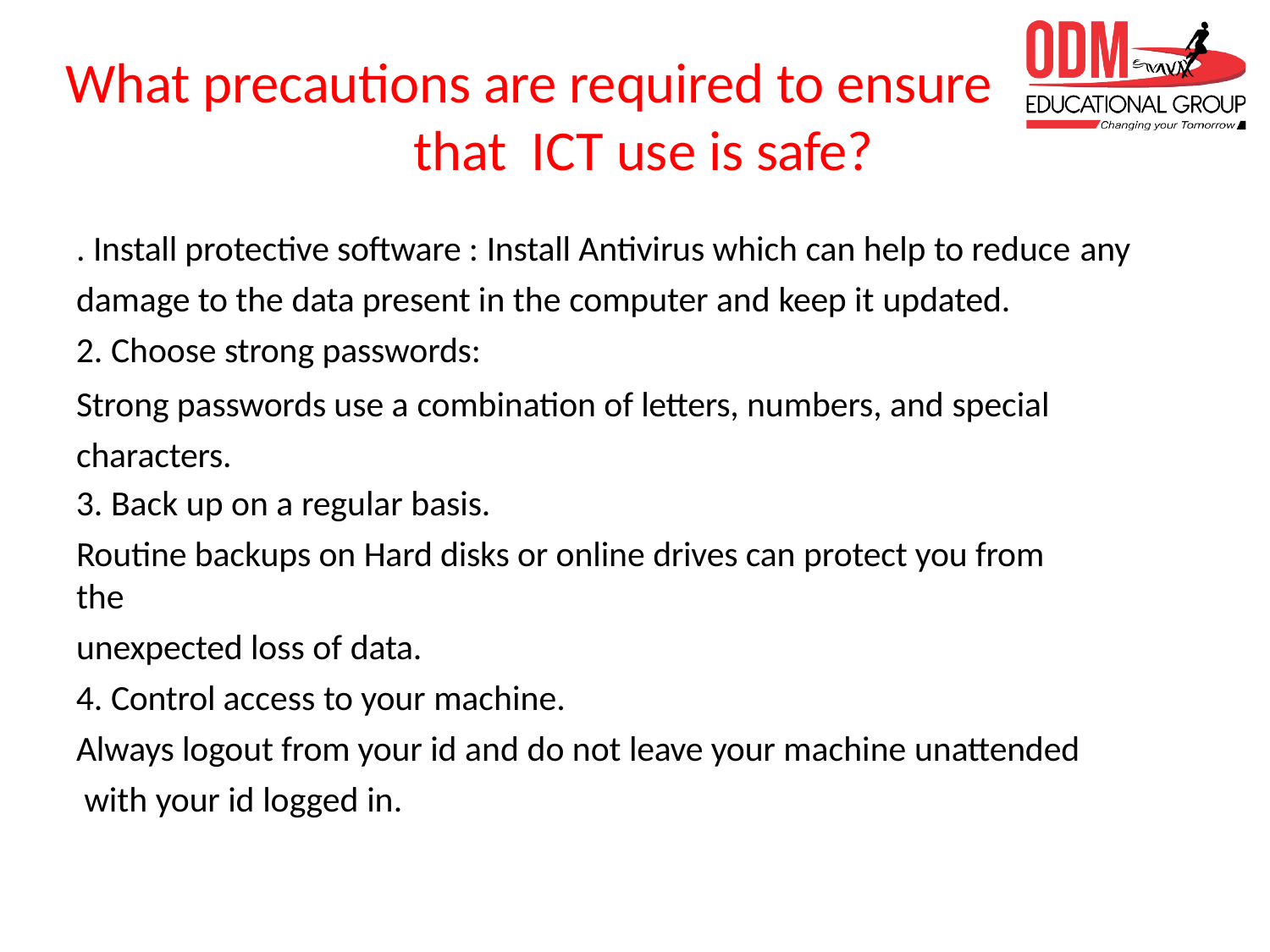

# What precautions are required to ensure that  ICT use is safe?
. Install protective software : Install Antivirus which can help to reduce any
damage to the data present in the computer and keep it updated.
Choose strong passwords:
Strong passwords use a combination of letters, numbers, and special  characters.
Back up on a regular basis.
Routine backups on Hard disks or online drives can protect you from the
unexpected loss of data.
Control access to your machine.
Always logout from your id and do not leave your machine unattended  with your id logged in.